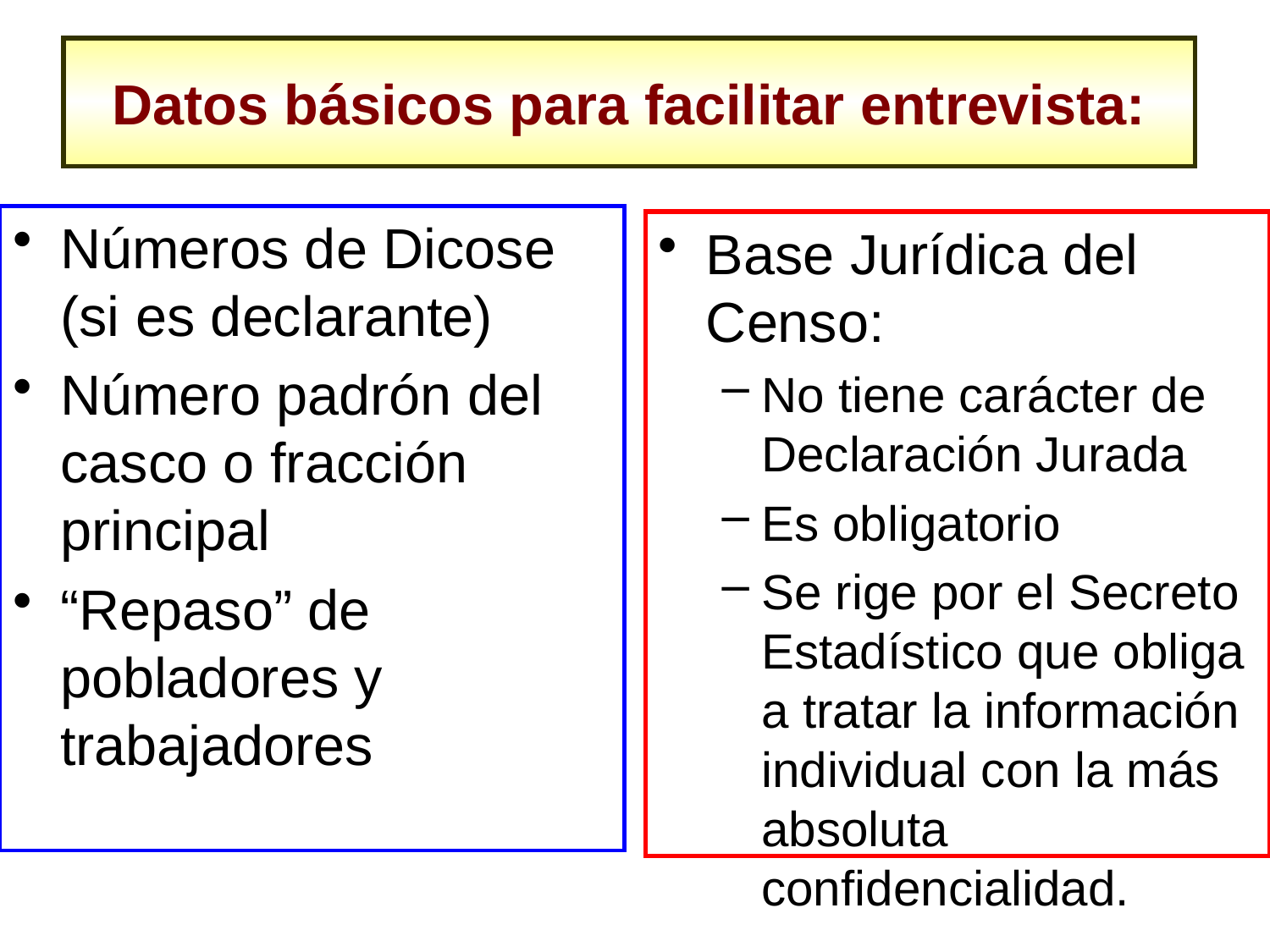

# Datos básicos para facilitar entrevista:
Números de Dicose (si es declarante)
Número padrón del casco o fracción principal
“Repaso” de pobladores y trabajadores
Base Jurídica del Censo:
No tiene carácter de Declaración Jurada
Es obligatorio
Se rige por el Secreto Estadístico que obliga a tratar la información individual con la más absoluta confidencialidad.